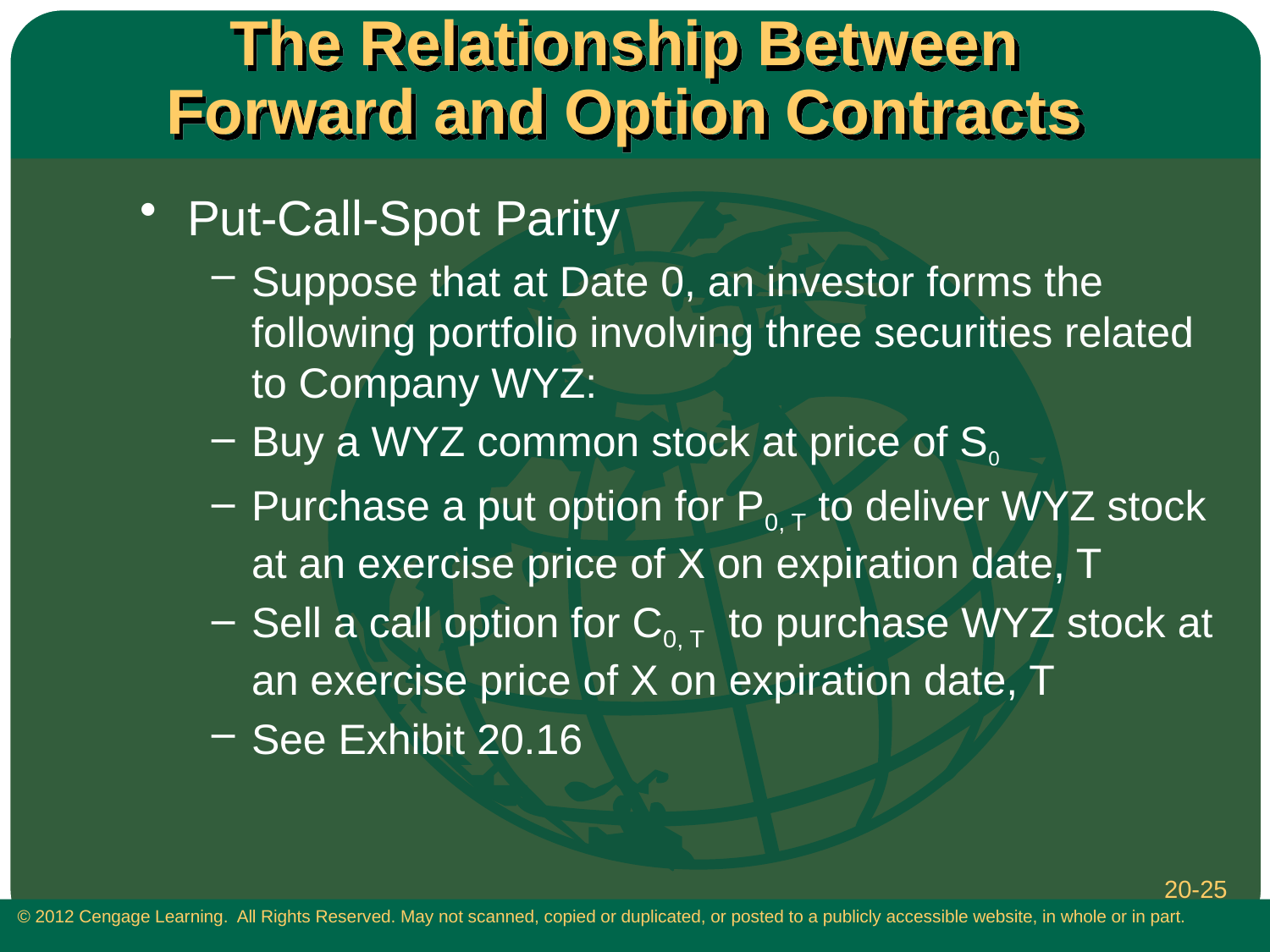

# The Relationship Between Forward and Option Contracts
Put-Call-Spot Parity
Suppose that at Date 0, an investor forms the following portfolio involving three securities related to Company WYZ:
Buy a WYZ common stock at price of S0
Purchase a put option for P0, T to deliver WYZ stock at an exercise price of X on expiration date, T
Sell a call option for C0, T  to purchase WYZ stock at an exercise price of X on expiration date, T
See Exhibit 20.16
20-25
 © 2012 Cengage Learning.  All Rights Reserved. May not scanned, copied or duplicated, or posted to a publicly accessible website, in whole or in part.